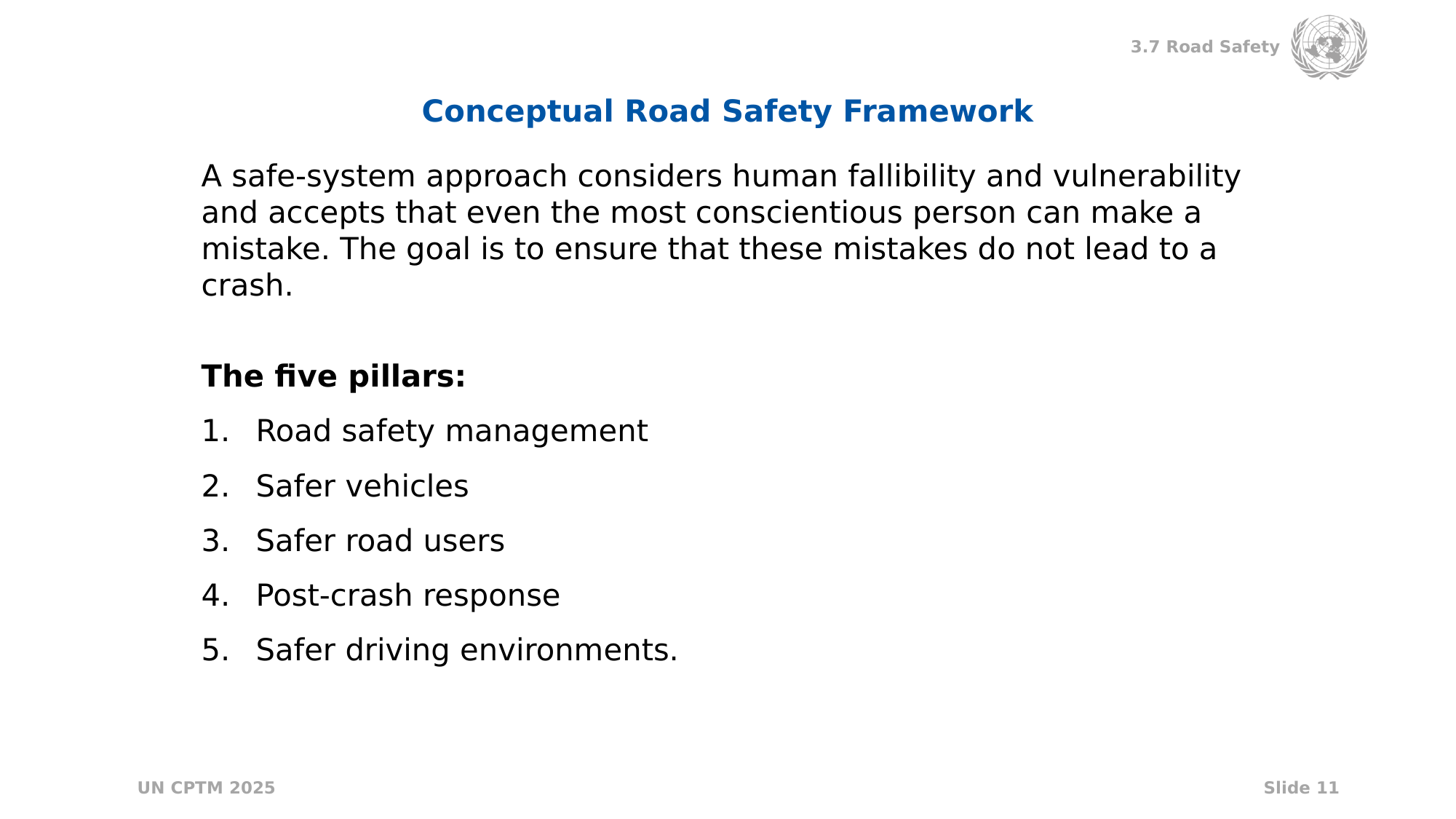

Conceptual Road Safety Framework
A safe-system approach considers human fallibility and vulnerability and accepts that even the most conscientious person can make a mistake. The goal is to ensure that these mistakes do not lead to a crash.

The five pillars:
Road safety management
Safer vehicles
Safer road users
Post-crash response
Safer driving environments.